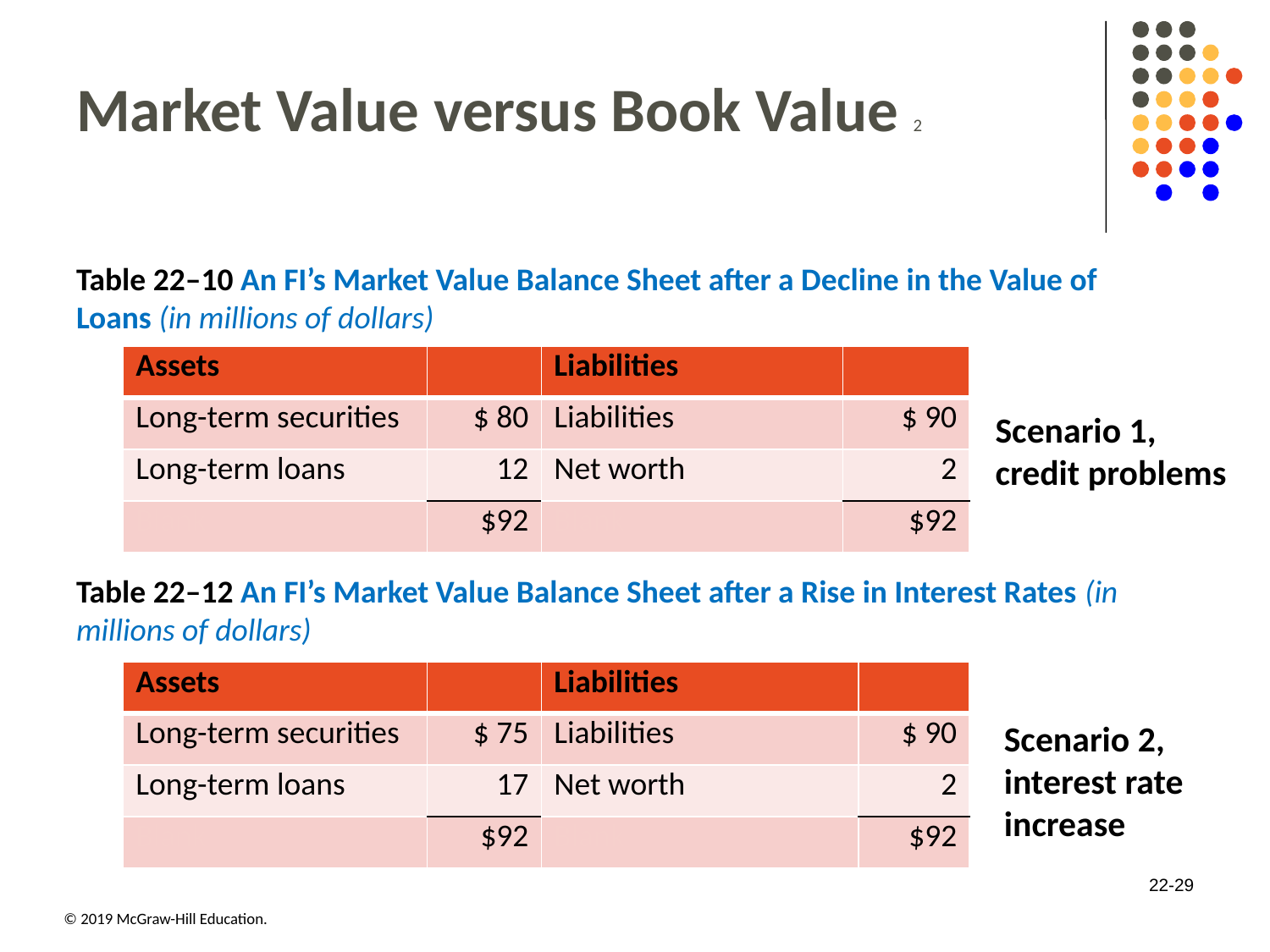

# Market Value versus Book Value 2
Table 22–10 An FI’s Market Value Balance Sheet after a Decline in the Value of Loans (in millions of dollars)
| Assets | Blank | Liabilities | Blank |
| --- | --- | --- | --- |
| Long-term securities | $ 80 | Liabilities | $ 90 |
| Long-term loans | 12 | Net worth | 2 |
| Blank | $92 | Blank | $92 |
Scenario 1, credit problems
Table 22–12 An FI’s Market Value Balance Sheet after a Rise in Interest Rates (in millions of dollars)
| Assets | Blank | Liabilities | Blank |
| --- | --- | --- | --- |
| Long-term securities | $ 75 | Liabilities | $ 90 |
| Long-term loans | 17 | Net worth | 2 |
| Blank | $92 | Blank | $92 |
Scenario 2, interest rate increase
22-29